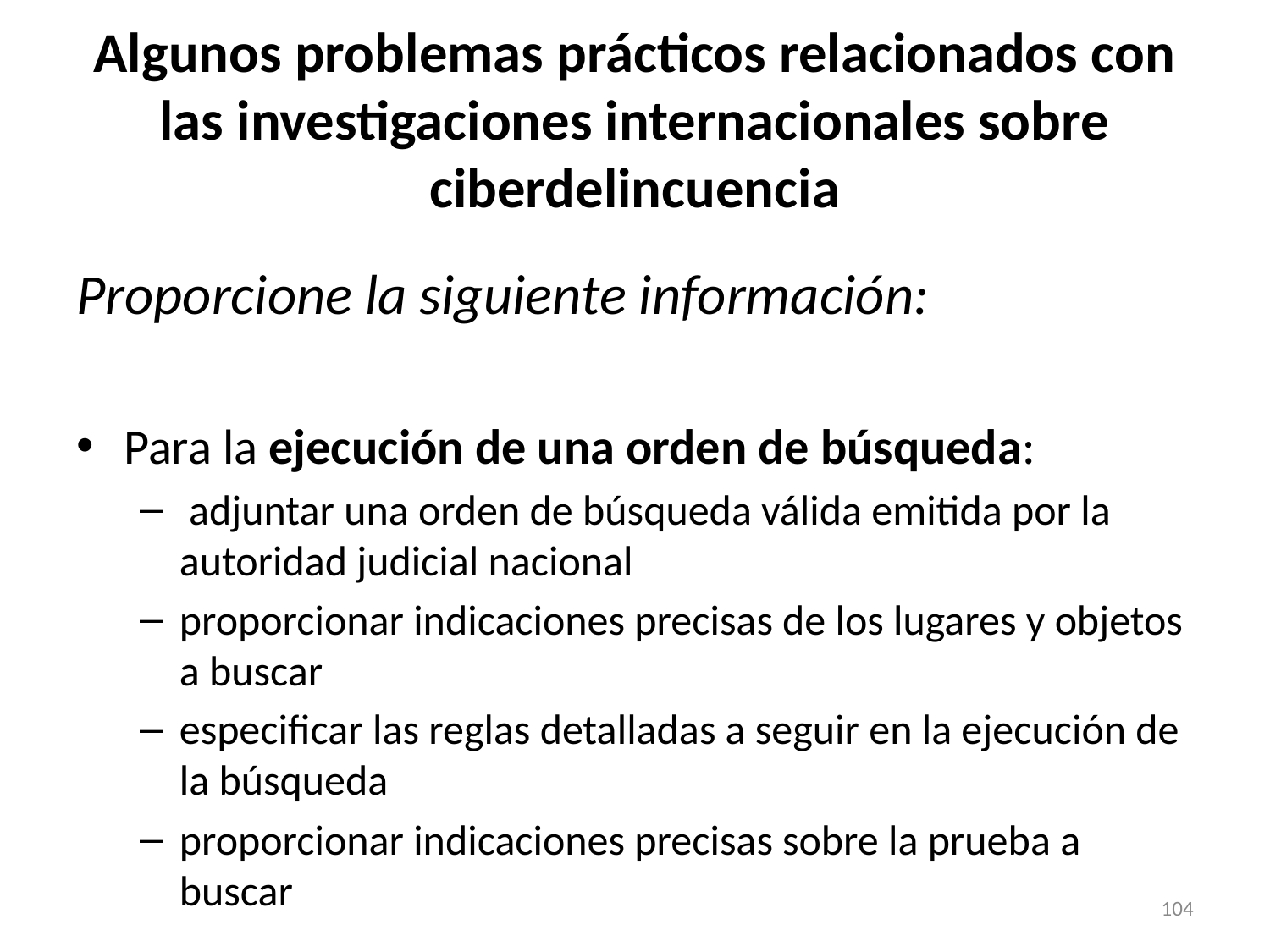

# Algunos problemas prácticos relacionados con las investigaciones internacionales sobre ciberdelincuencia
Proporcione la siguiente información:

Para la ejecución de una orden de búsqueda:
 adjuntar una orden de búsqueda válida emitida por la autoridad judicial nacional
proporcionar indicaciones precisas de los lugares y objetos a buscar
especificar las reglas detalladas a seguir en la ejecución de la búsqueda
proporcionar indicaciones precisas sobre la prueba a buscar

104